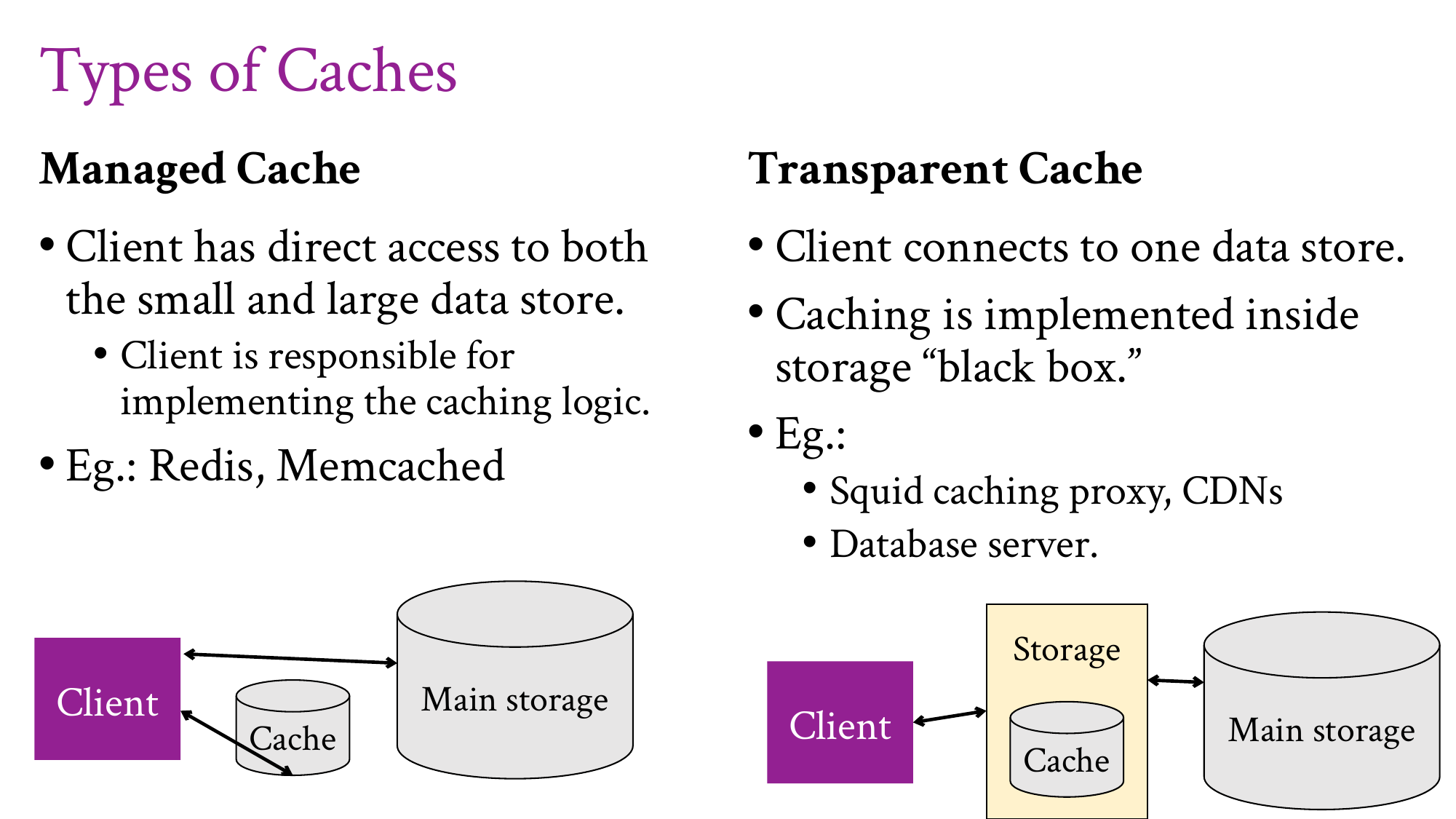

# Types of Caches
Managed Cache
Transparent Cache
Client connects to one data store.
Caching is implemented inside storage “black box.”
Eg.:
Squid caching proxy, CDNs
Database server.

Client has direct access to both the small and large data store.
Client is responsible for implementing the caching logic.
Eg.: Redis, Memcached

Main storage
Storage

Main storage
Client
Client
Cache
Cache